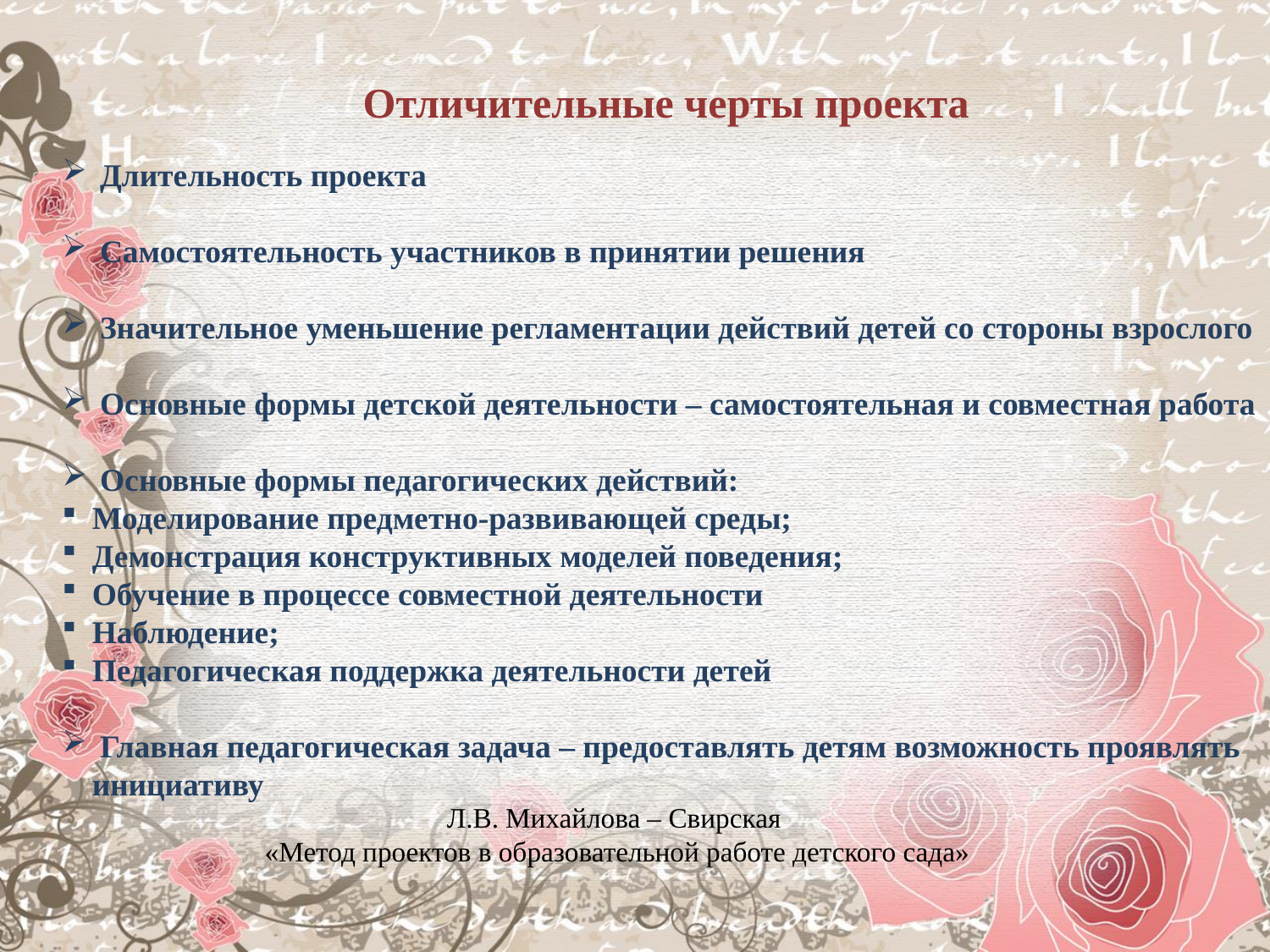

Отличительные черты проекта
 Длительность проекта

 Самостоятельность участников в принятии решения

 Значительное уменьшение регламентации действий детей со стороны взрослого

 Основные формы детской деятельности – самостоятельная и совместная работа

 Основные формы педагогических действий:
Моделирование предметно-развивающей среды;
Демонстрация конструктивных моделей поведения;
Обучение в процессе совместной деятельности
Наблюдение;
Педагогическая поддержка деятельности детей

 Главная педагогическая задача – предоставлять детям возможность проявлять инициативу
Л.В. Михайлова – Свирская
«Метод проектов в образовательной работе детского сада»